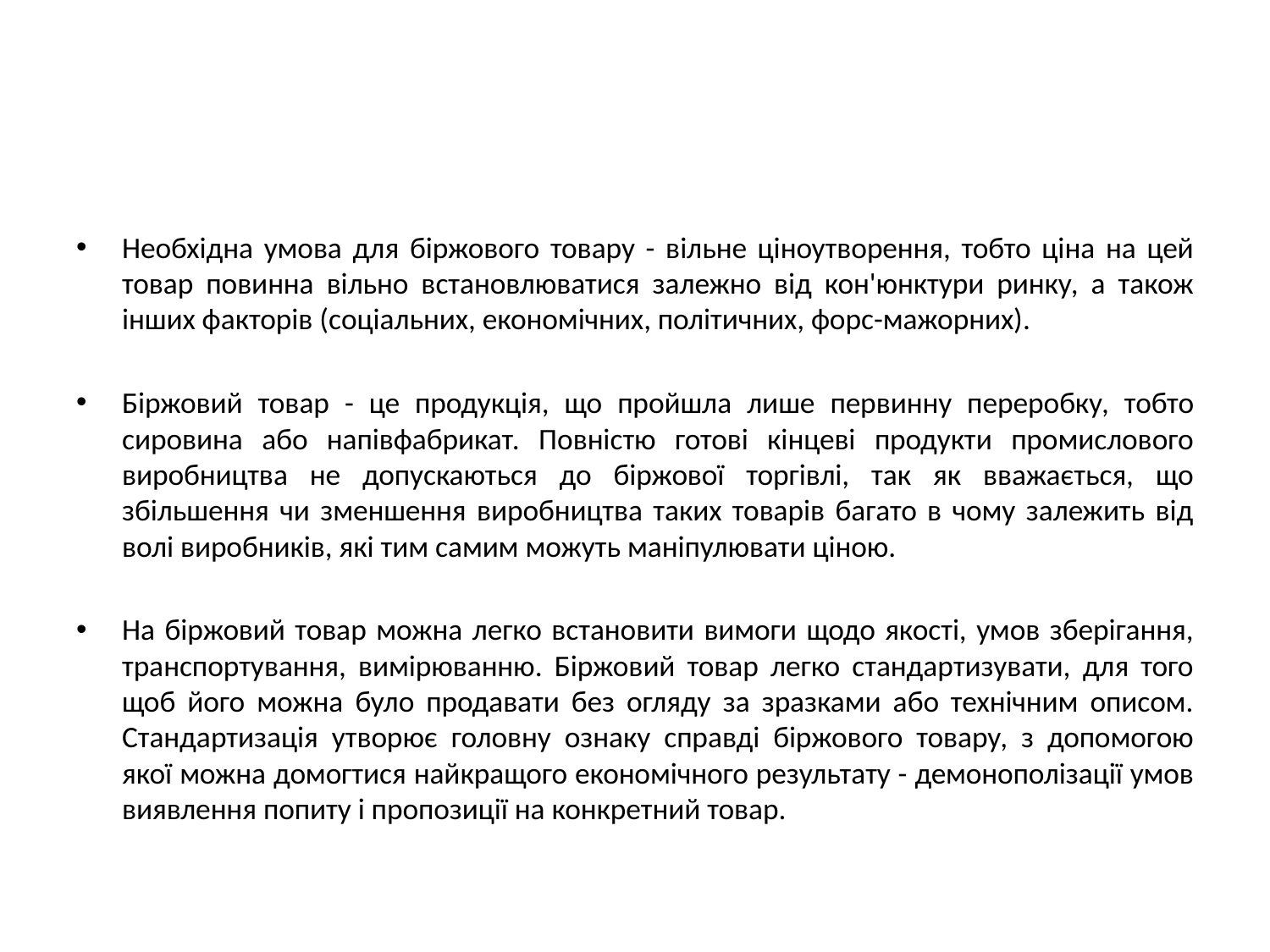

#
Необхідна умова для біржового товару - вільне ціноутворення, тобто ціна на цей товар повинна вільно встановлюватися залежно від кон'юнктури ринку, а також інших факторів (соціальних, економічних, політичних, форс-мажорних).

Біржовий товар - це продукція, що пройшла лише первинну переробку, тобто сировина або напівфабрикат. Повністю готові кінцеві продукти промислового виробництва не допускаються до біржової торгівлі, так як вважається, що збільшення чи зменшення виробництва таких товарів багато в чому залежить від волі виробників, які тим самим можуть маніпулювати ціною.

На біржовий товар можна легко встановити вимоги щодо якості, умов зберігання, транспортування, вимірюванню. Біржовий товар легко стандартизувати, для того щоб його можна було продавати без огляду за зразками або технічним описом. Стандартизація утворює головну ознаку справді біржового товару, з допомогою якої можна домогтися найкращого економічного результату - демонополізації умов виявлення попиту і пропозиції на конкретний товар.